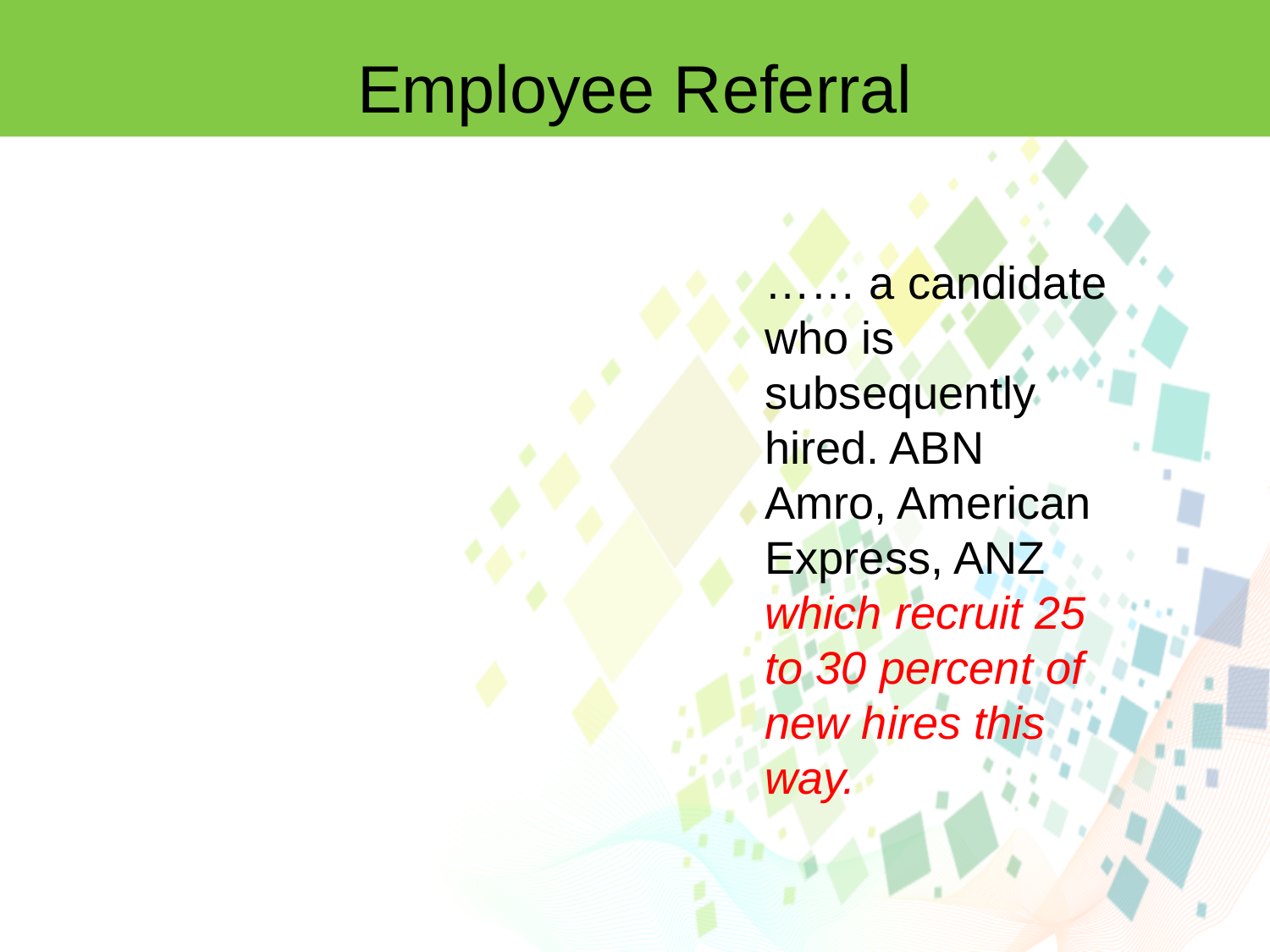

Employee Referral
…… a candidate who is subsequently hired. ABN Amro, American Express, ANZ which recruit 25 to 30 percent of new hires this way.